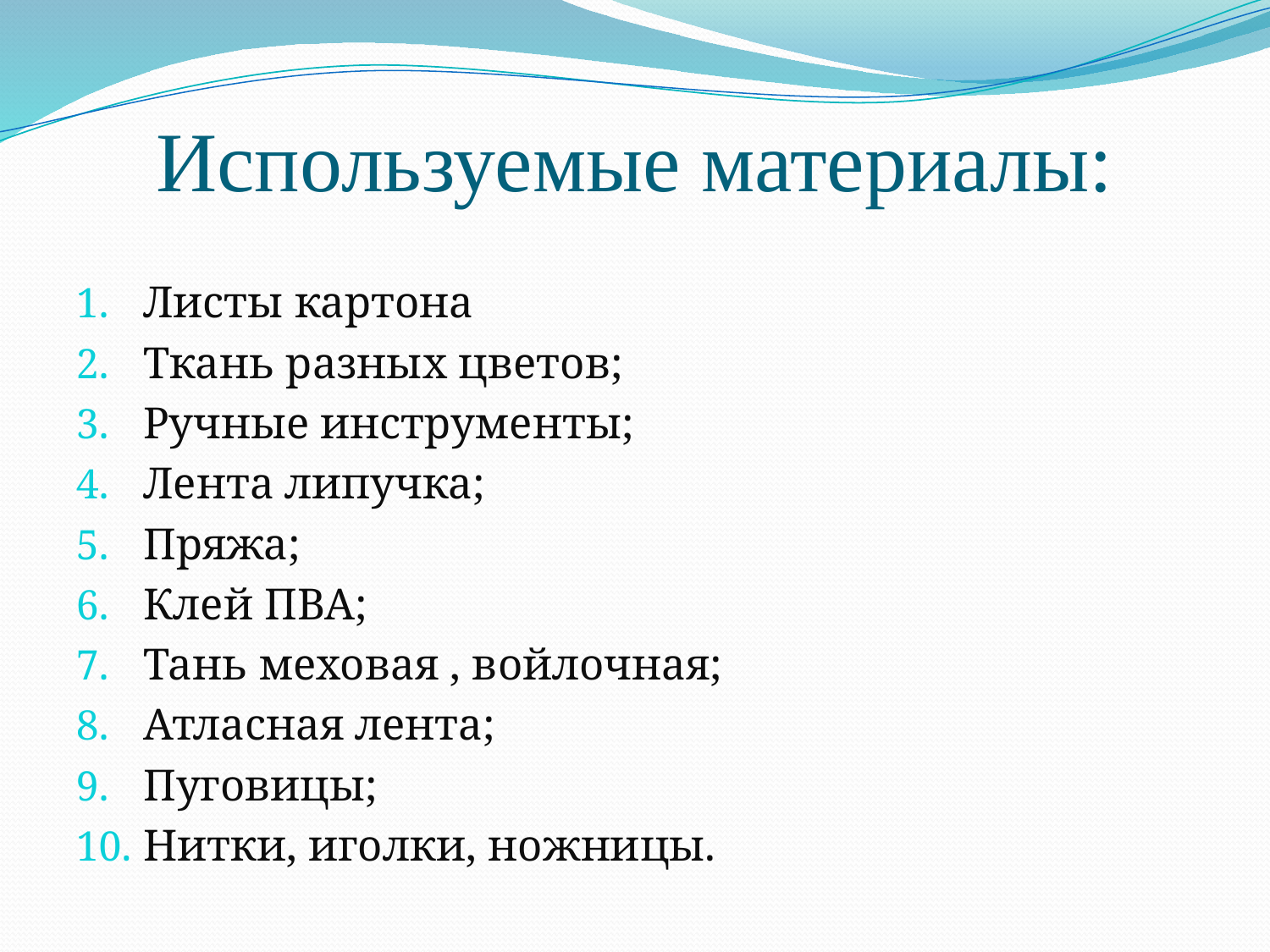

# Используемые материалы:
Листы картона
Ткань разных цветов;
Ручные инструменты;
Лента липучка;
Пряжа;
Клей ПВА;
Тань меховая , войлочная;
Атласная лента;
Пуговицы;
Нитки, иголки, ножницы.